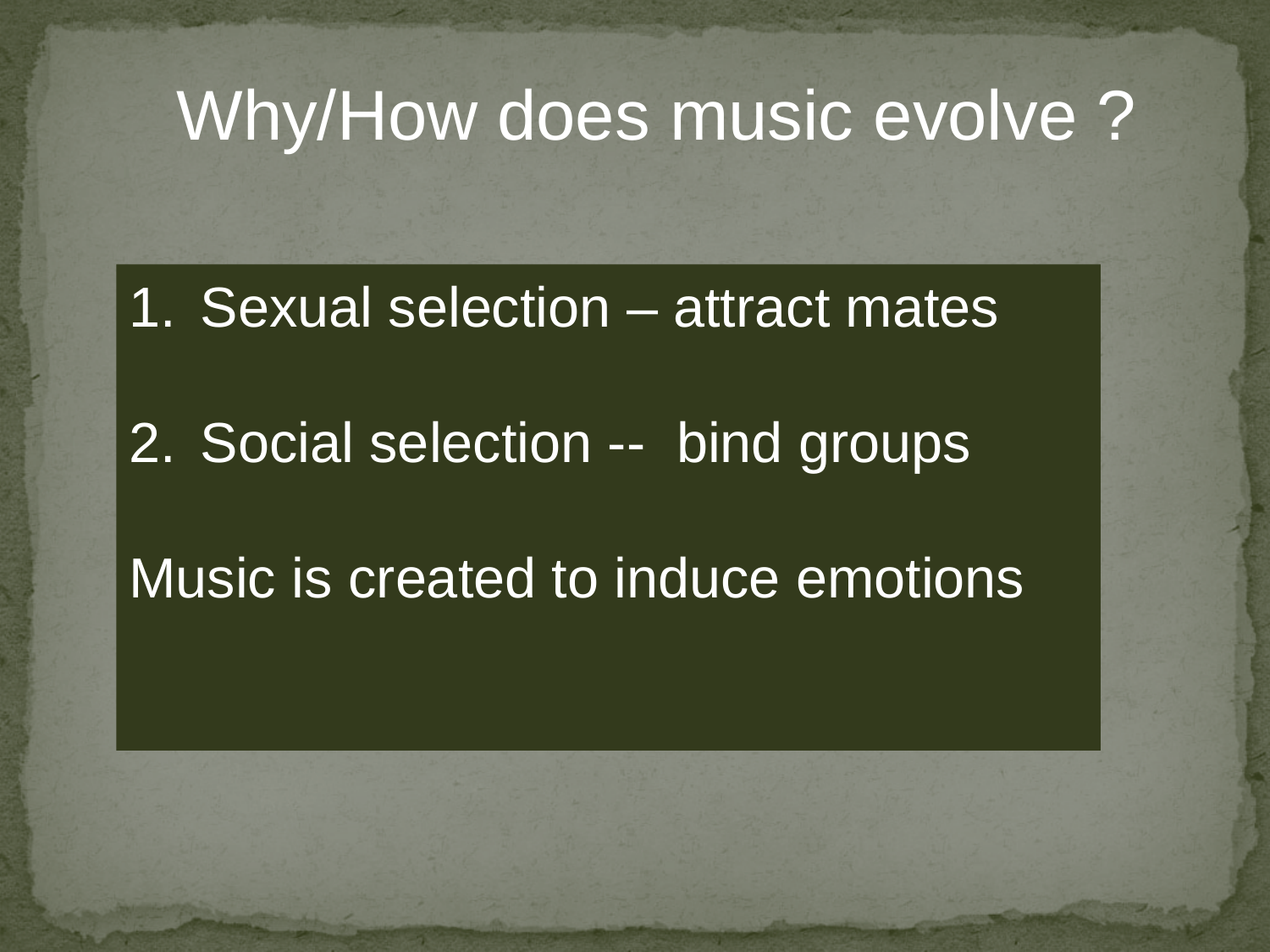

Why/How does music evolve ?
Sexual selection – attract mates

Social selection --  bind groups

Music is created to induce emotions